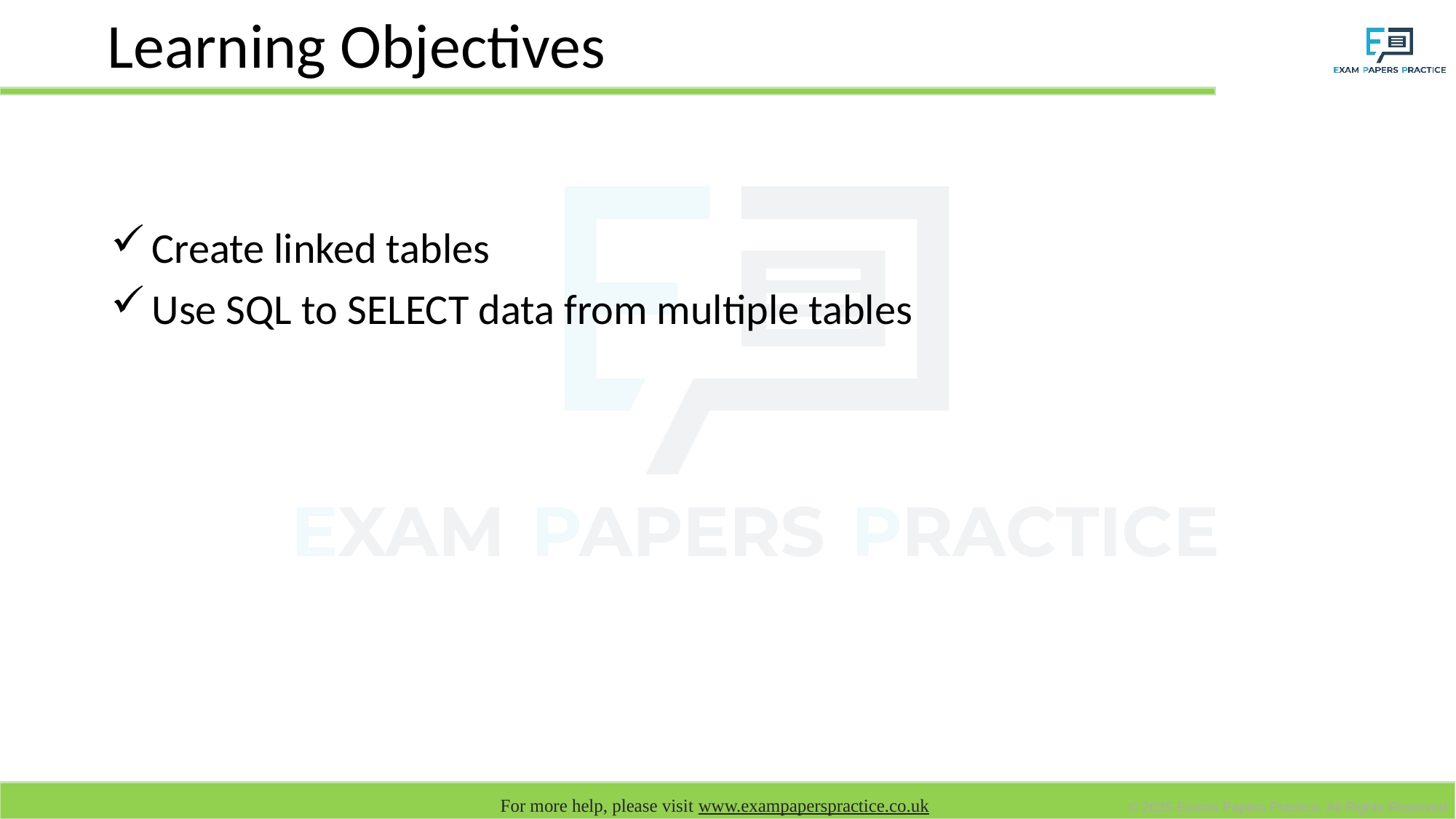

# Learning Objectives
Create linked tables
Use SQL to SELECT data from multiple tables